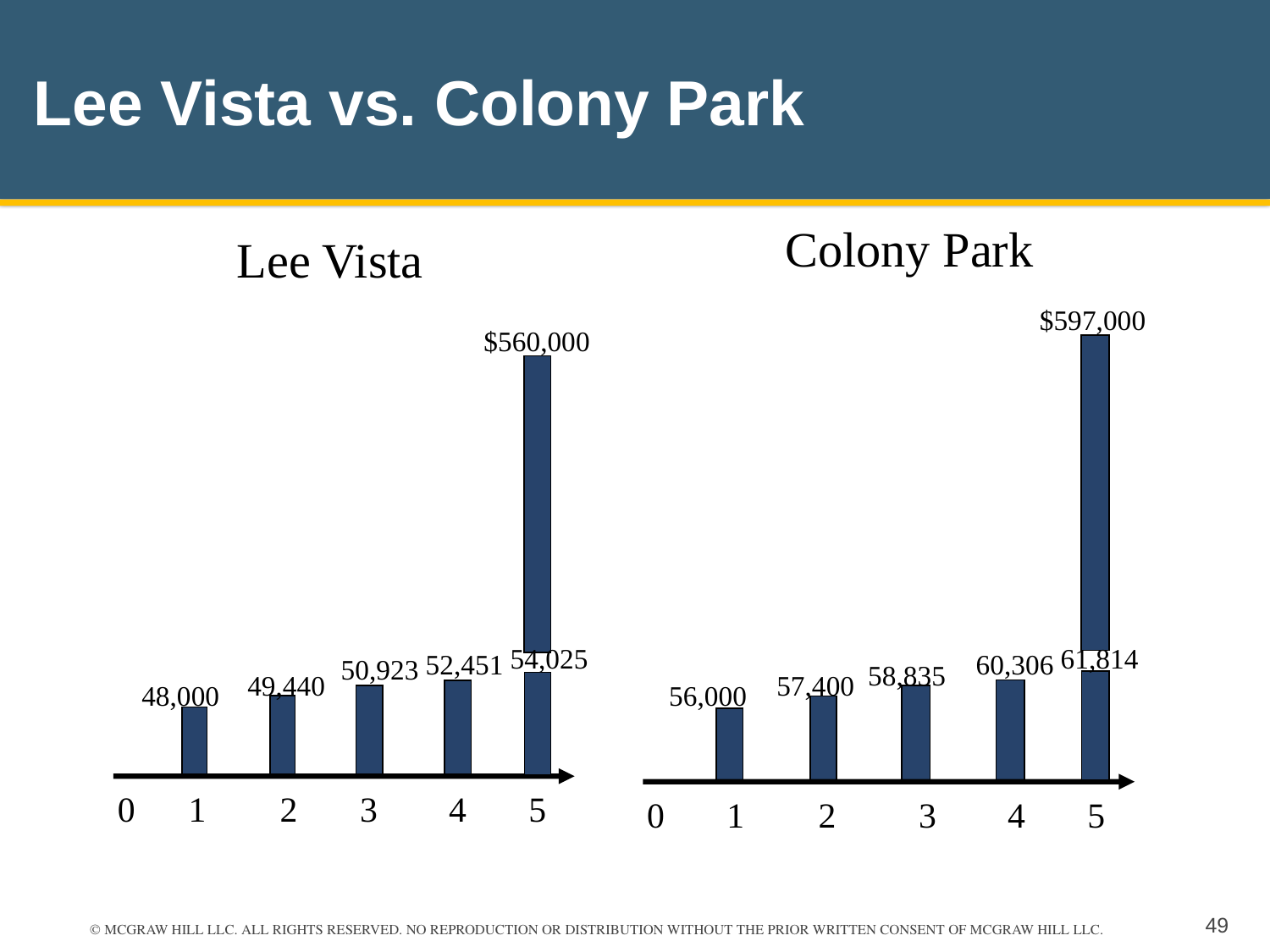

# Lee Vista vs. Colony Park
Colony Park
Lee Vista
$597,000
$560,000

0      1	    2       3        4       5

54,025
61,814
52,451
60,306
50,923

58,835

49,440
57,400

48,000
56,000

0       1	     2	  3        4       5
© MCGRAW HILL LLC. ALL RIGHTS RESERVED. NO REPRODUCTION OR DISTRIBUTION WITHOUT THE PRIOR WRITTEN CONSENT OF MCGRAW HILL LLC.
49